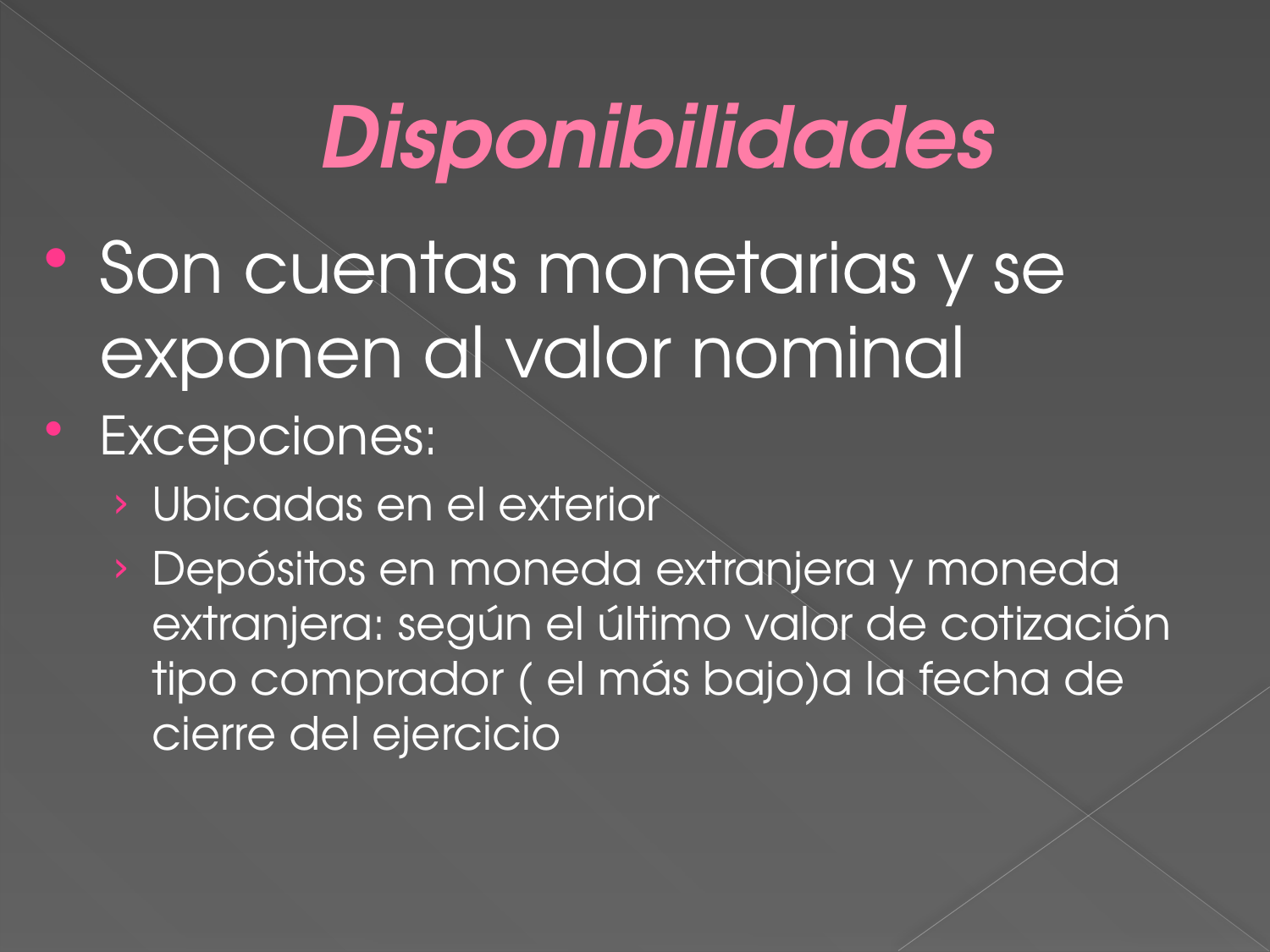

# Disponibilidades
Son cuentas monetarias y se exponen al valor nominal
Excepciones:
Ubicadas en el exterior
Depósitos en moneda extranjera y moneda extranjera: según el último valor de cotización tipo comprador ( el más bajo)a la fecha de cierre del ejercicio